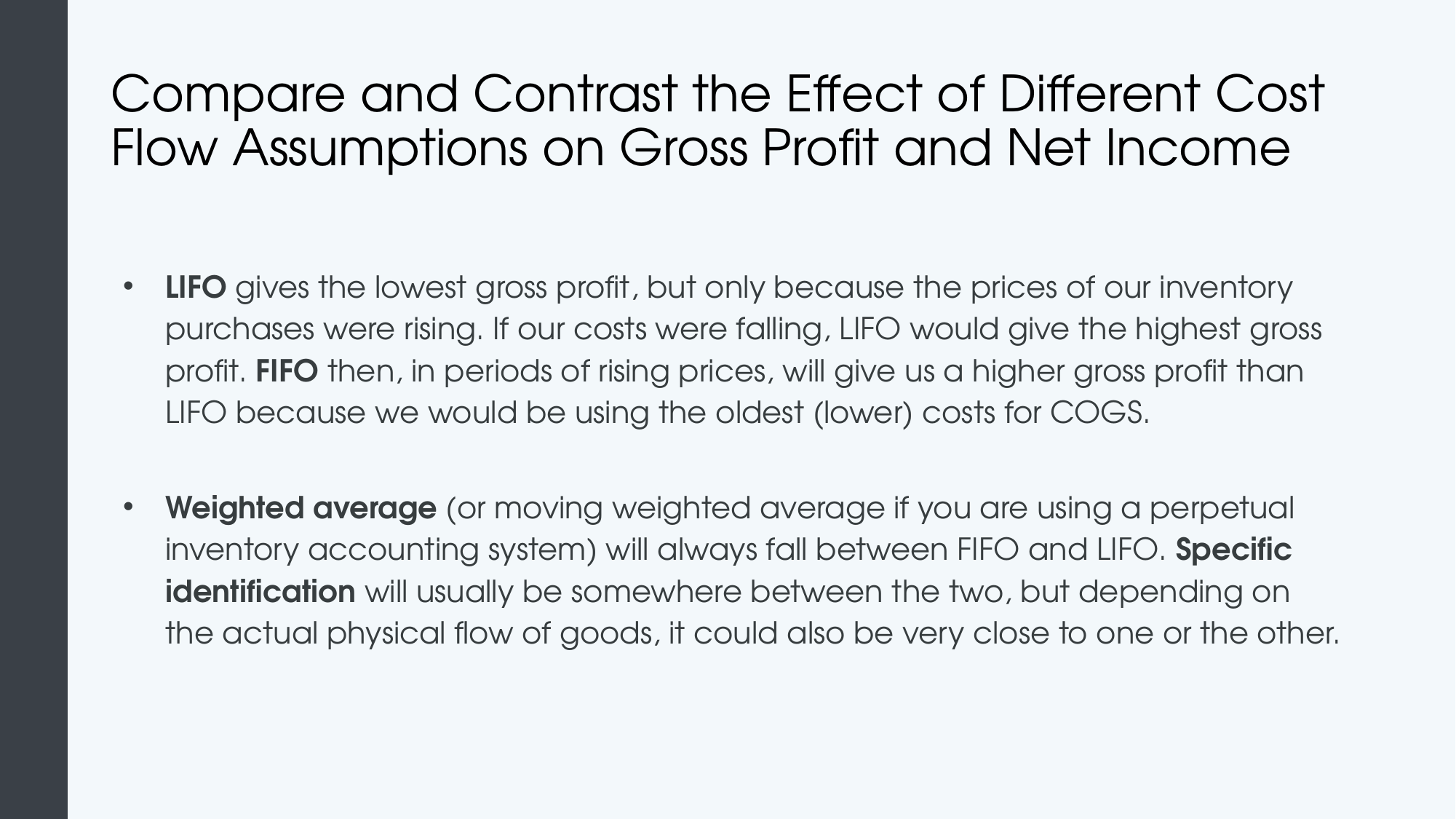

# Compare and Contrast the Effect of Different Cost Flow Assumptions on Gross Profit and Net Income
LIFO gives the lowest gross profit, but only because the prices of our inventory purchases were rising. If our costs were falling, LIFO would give the highest gross profit. FIFO then, in periods of rising prices, will give us a higher gross profit than LIFO because we would be using the oldest (lower) costs for COGS.

Weighted average (or moving weighted average if you are using a perpetual inventory accounting system) will always fall between FIFO and LIFO. Specific identification will usually be somewhere between the two, but depending on the actual physical flow of goods, it could also be very close to one or the other.